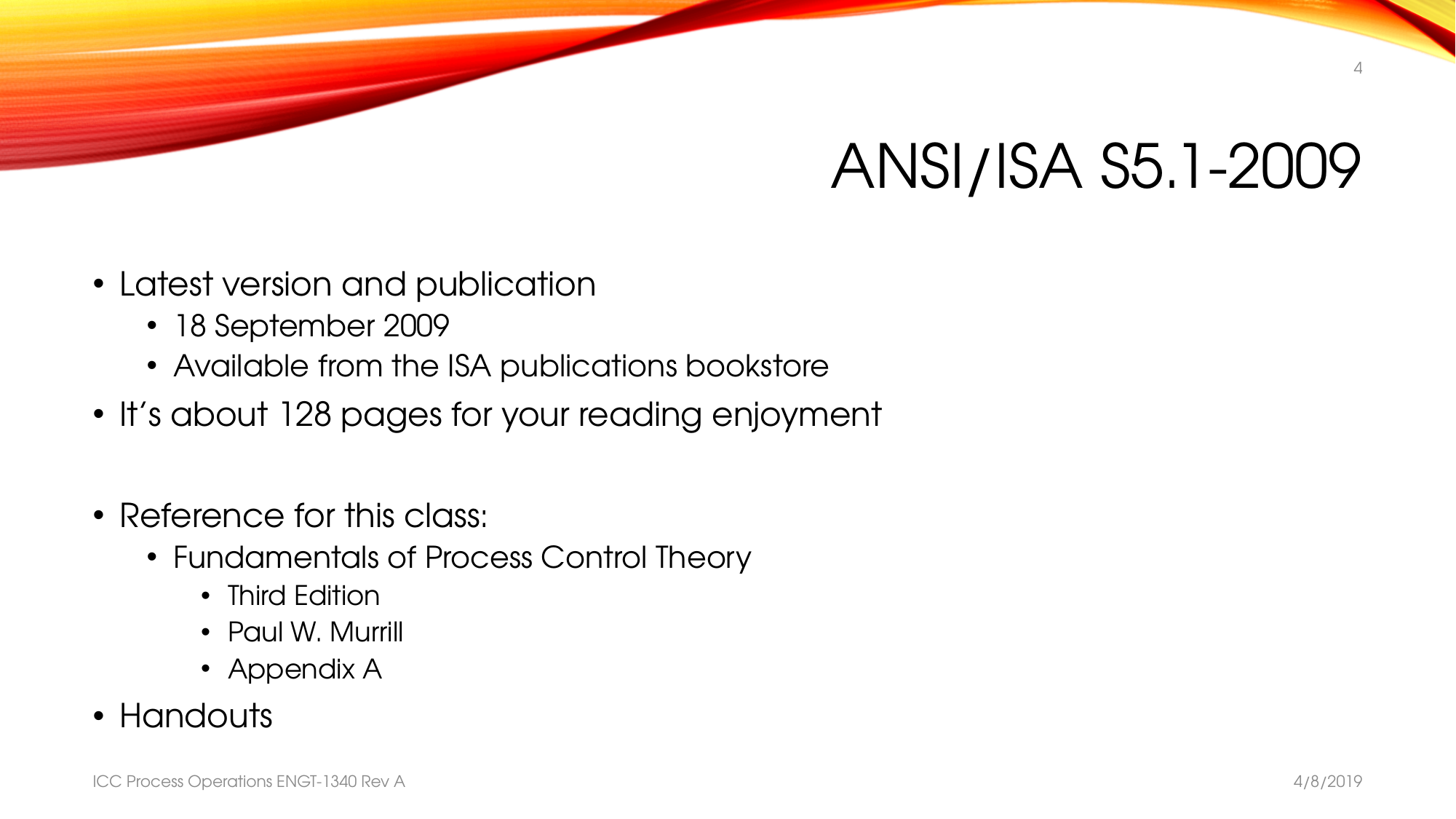

4
# ANSI/isa s5.1-2009
Latest version and publication
18 September 2009
Available from the ISA publications bookstore
It’s about 128 pages for your reading enjoyment

Reference for this class:
Fundamentals of Process Control Theory
Third Edition
Paul W. Murrill
Appendix A
Handouts

ICC Process Operations ENGT-1340 Rev A
4/8/2019